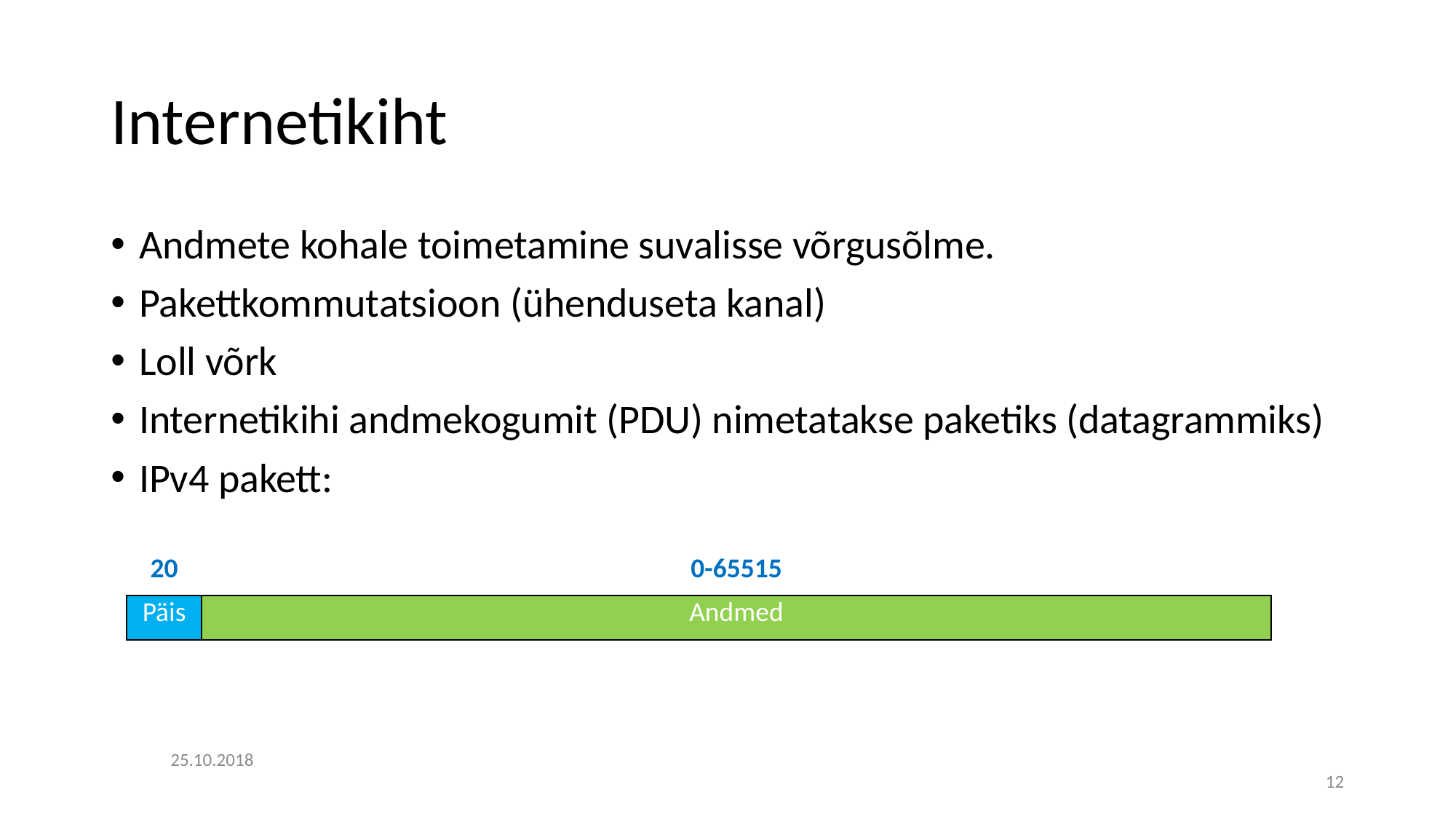

# Internetikiht
Andmete kohale toimetamine suvalisse võrgusõlme.
Pakettkommutatsioon (ühenduseta kanal)
Loll võrk
Internetikihi andmekogumit (PDU) nimetatakse paketiks (datagrammiks)
IPv4 pakett:
| 20 | 0-65515 |
| --- | --- |
| Päis | Andmed |
25.10.2018
12